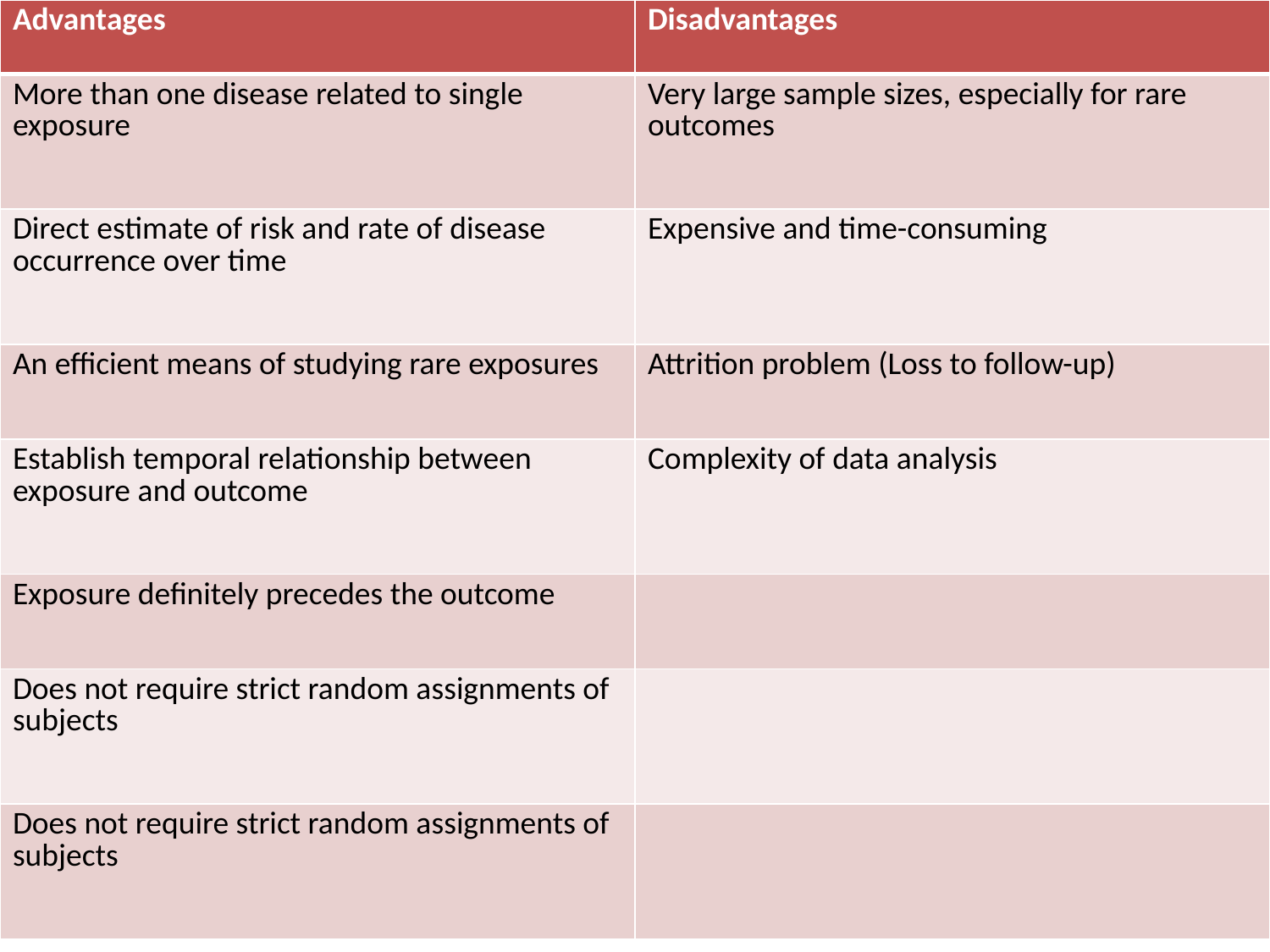

| Advantages | Disadvantages |
| --- | --- |
| More than one disease related to single exposure | Very large sample sizes, especially for rare outcomes |
| Direct estimate of risk and rate of disease occurrence over time | Expensive and time-consuming |
| An efficient means of studying rare exposures | Attrition problem (Loss to follow-up) |
| Establish temporal relationship between exposure and outcome | Complexity of data analysis |
| Exposure definitely precedes the outcome |  |
| Does not require strict random assignments of subjects |  |
| Does not require strict random assignments of subjects |  |
#